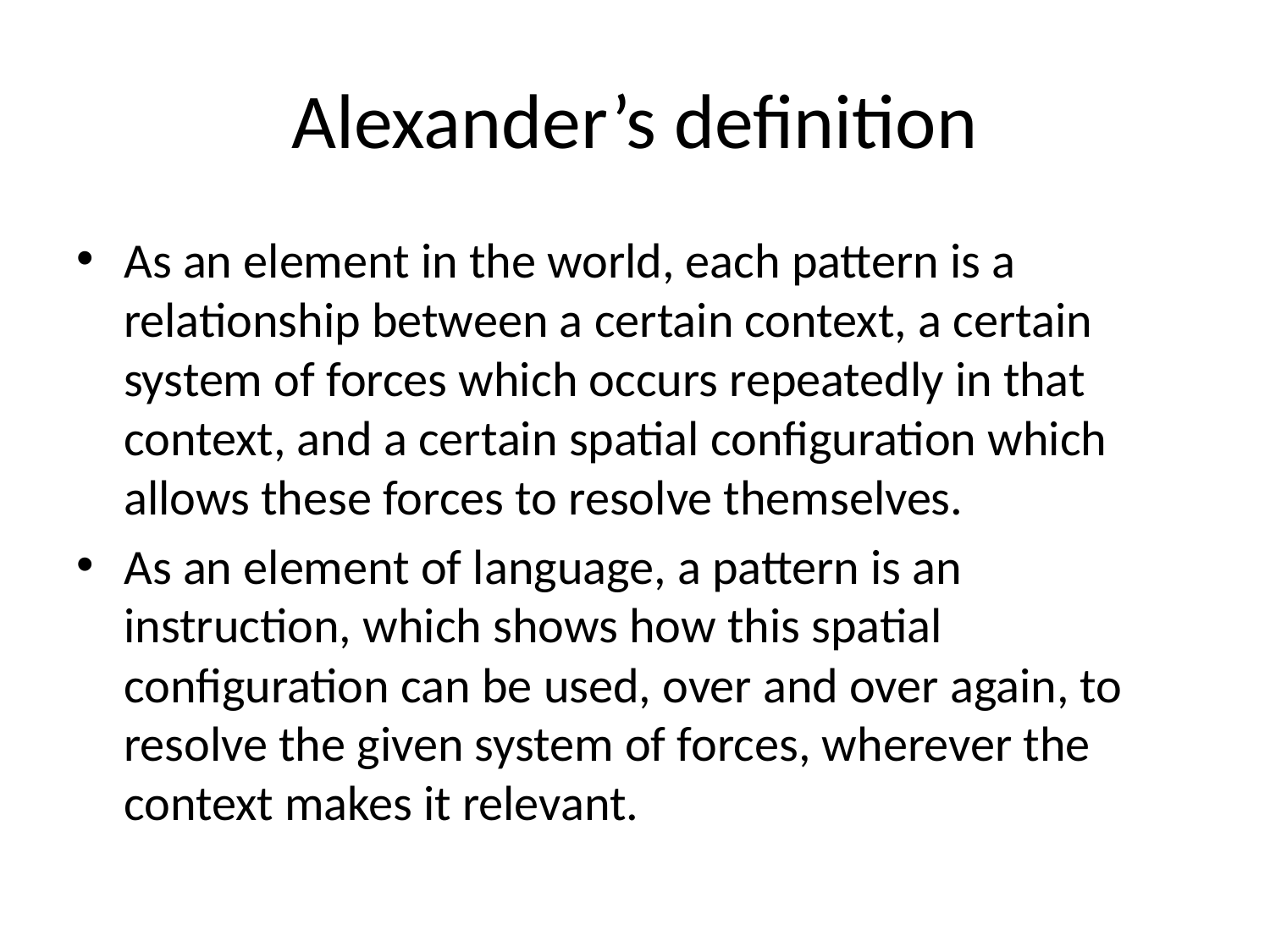

# Alexander’s definition
As an element in the world, each pattern is a relationship between a certain context, a certain system of forces which occurs repeatedly in that context, and a certain spatial configuration which allows these forces to resolve themselves.
As an element of language, a pattern is an instruction, which shows how this spatial configuration can be used, over and over again, to resolve the given system of forces, wherever the context makes it relevant.